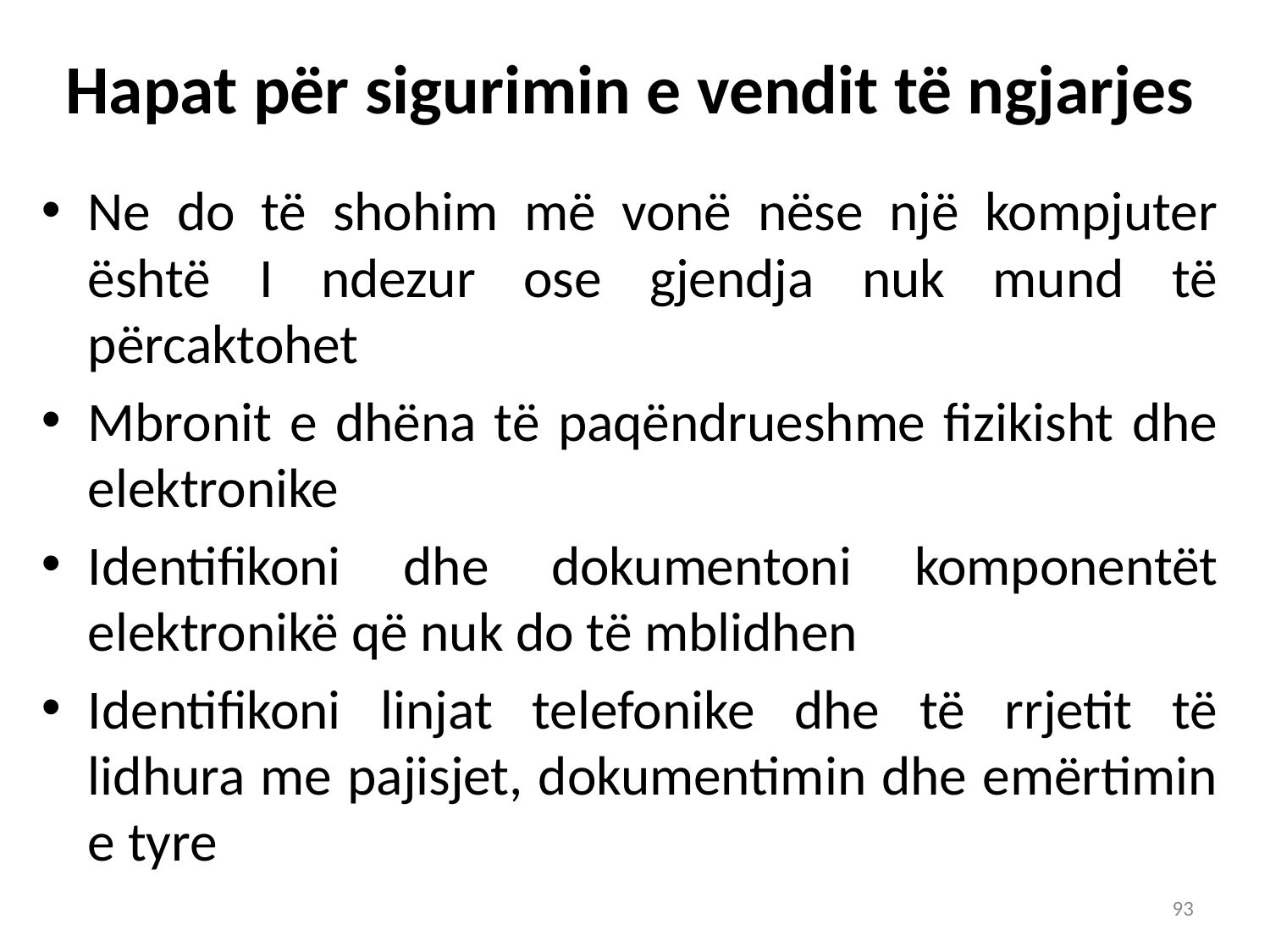

# Hapat për sigurimin e vendit të ngjarjes
Ne do të shohim më vonë nëse një kompjuter është I ndezur ose gjendja nuk mund të përcaktohet
Mbronit e dhëna të paqëndrueshme fizikisht dhe elektronike
Identifikoni dhe dokumentoni komponentët elektronikë që nuk do të mblidhen
Identifikoni linjat telefonike dhe të rrjetit të lidhura me pajisjet, dokumentimin dhe emërtimin e tyre
93